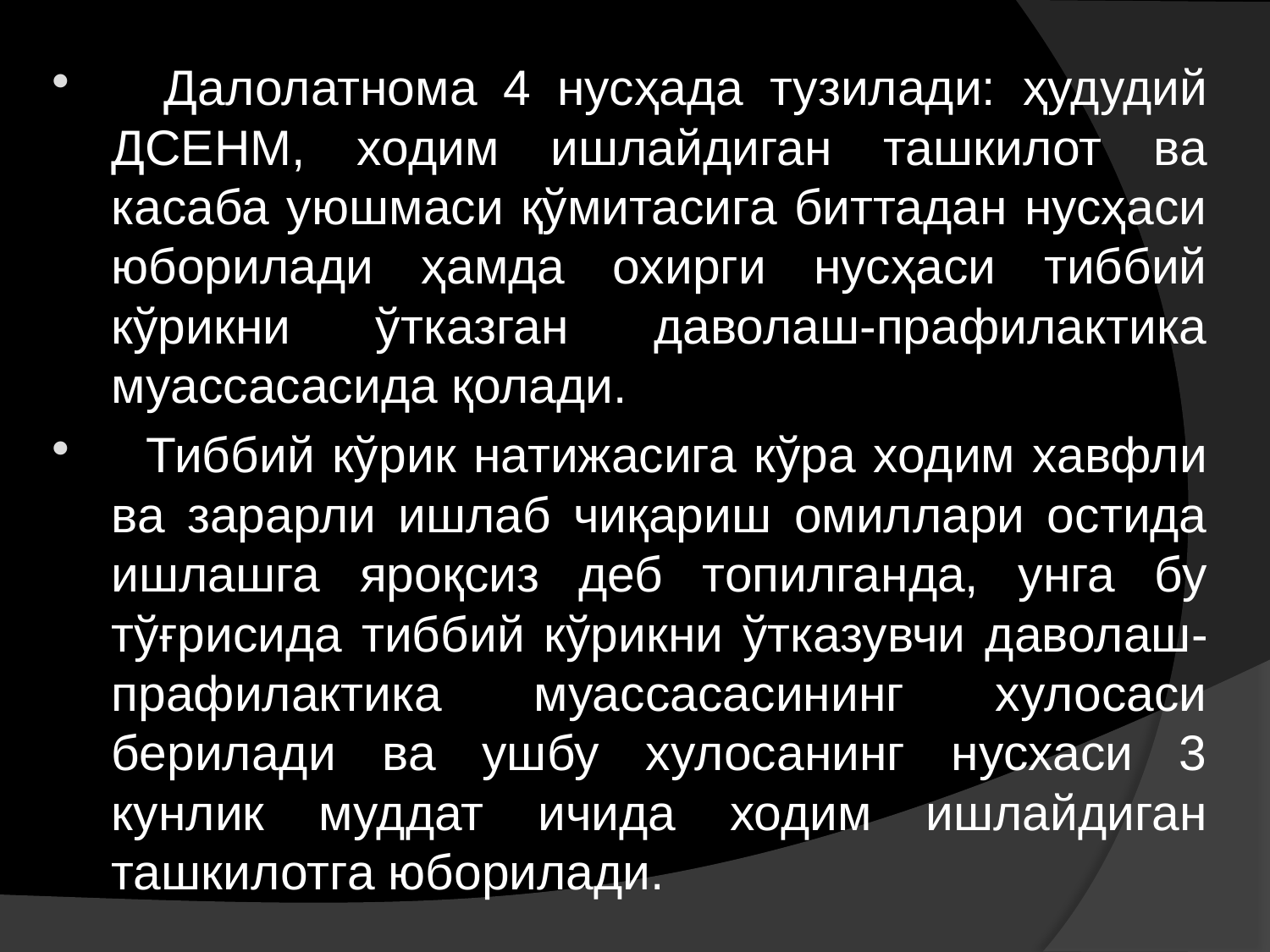

Далолатнома 4 нусҳада тузилади: ҳудудий ДСЕНМ, ходим ишлайдиган ташкилот ва касаба уюшмаси қўмитасига биттадан нусҳаси юборилади ҳамда охирги нусҳаси тиббий кўрикни ўтказган даволаш-прафилактика муассасасида қолади.
  Тиббий кўрик натижасига кўра ходим хавфли ва зарарли ишлаб чиқариш омиллари остида ишлашга яроқсиз деб топилганда, унга бу тўғрисида тиббий кўрикни ўтказувчи даволаш-прафилактика муассасасининг хулосаси берилади ва ушбу хулосанинг нусхаси 3 кунлик муддат ичида ходим ишлайдиган ташкилотга юборилади.